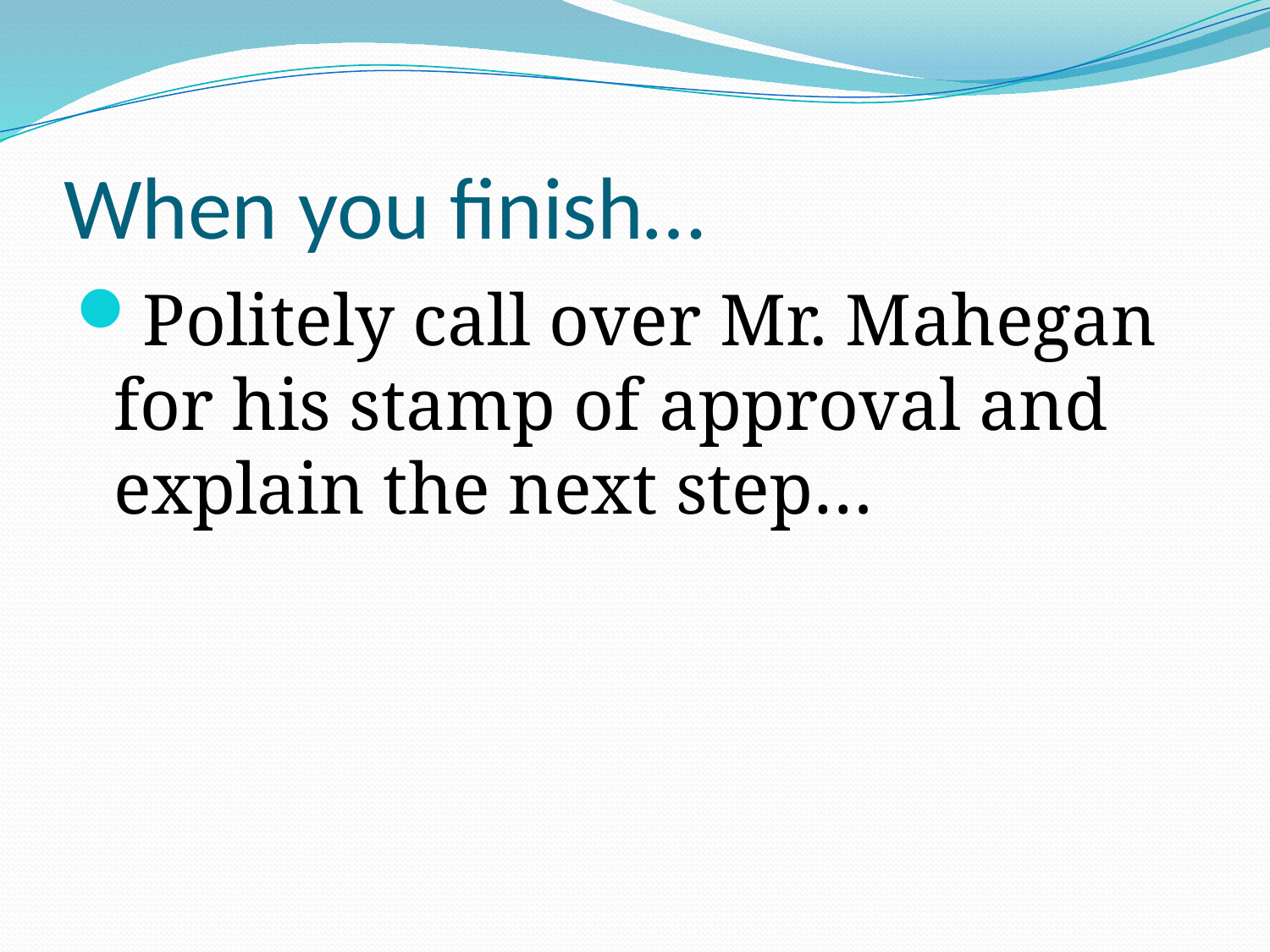

# When you finish…
Politely call over Mr. Mahegan for his stamp of approval and explain the next step…